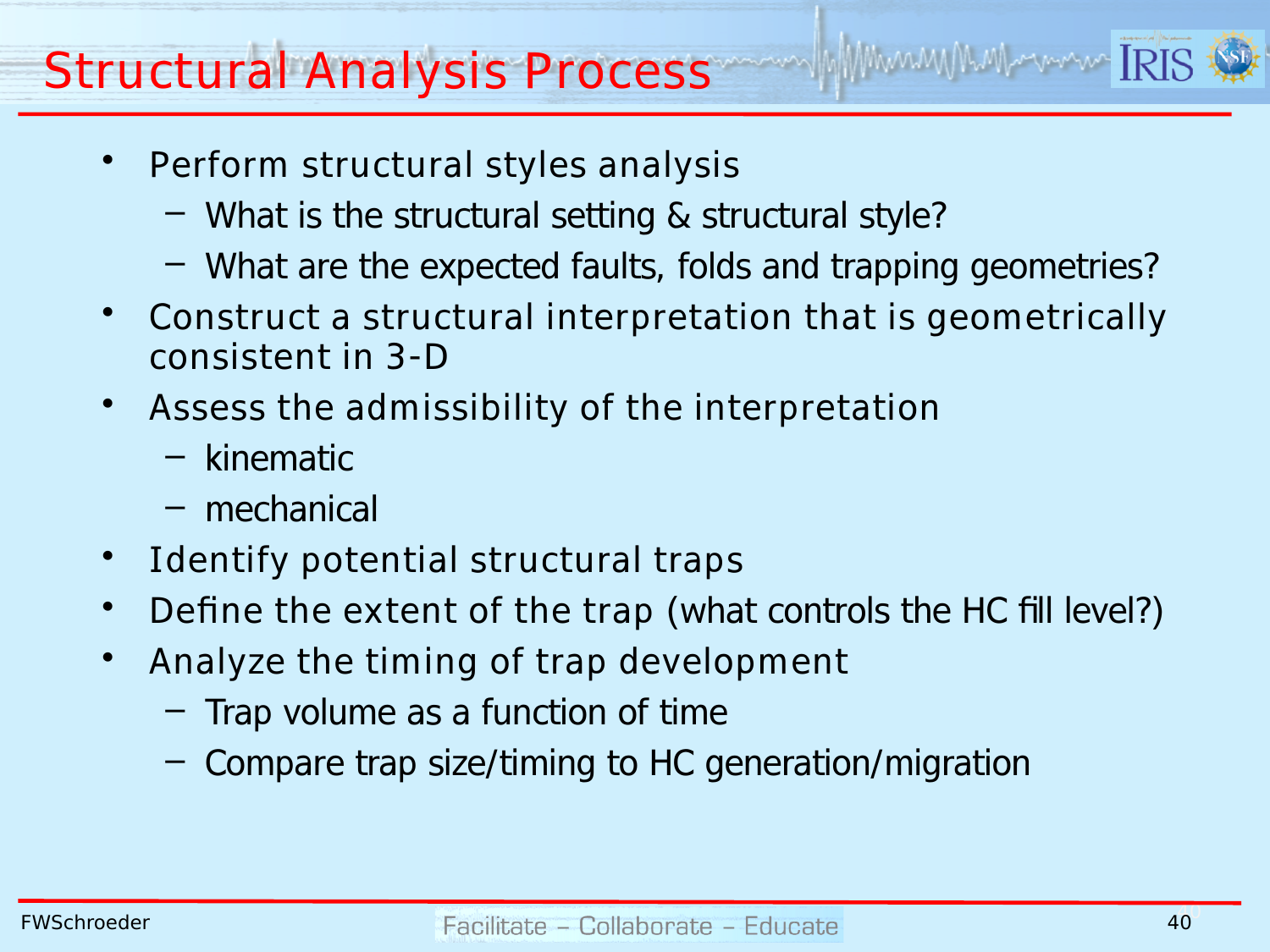

# Structural Analysis Process
Perform structural styles analysis
What is the structural setting & structural style?
What are the expected faults, folds and trapping geometries?
Construct a structural interpretation that is geometrically consistent in 3-D
Assess the admissibility of the interpretation
kinematic
mechanical
Identify potential structural traps
Define the extent of the trap (what controls the HC fill level?)
Analyze the timing of trap development
Trap volume as a function of time
Compare trap size/timing to HC generation/migration